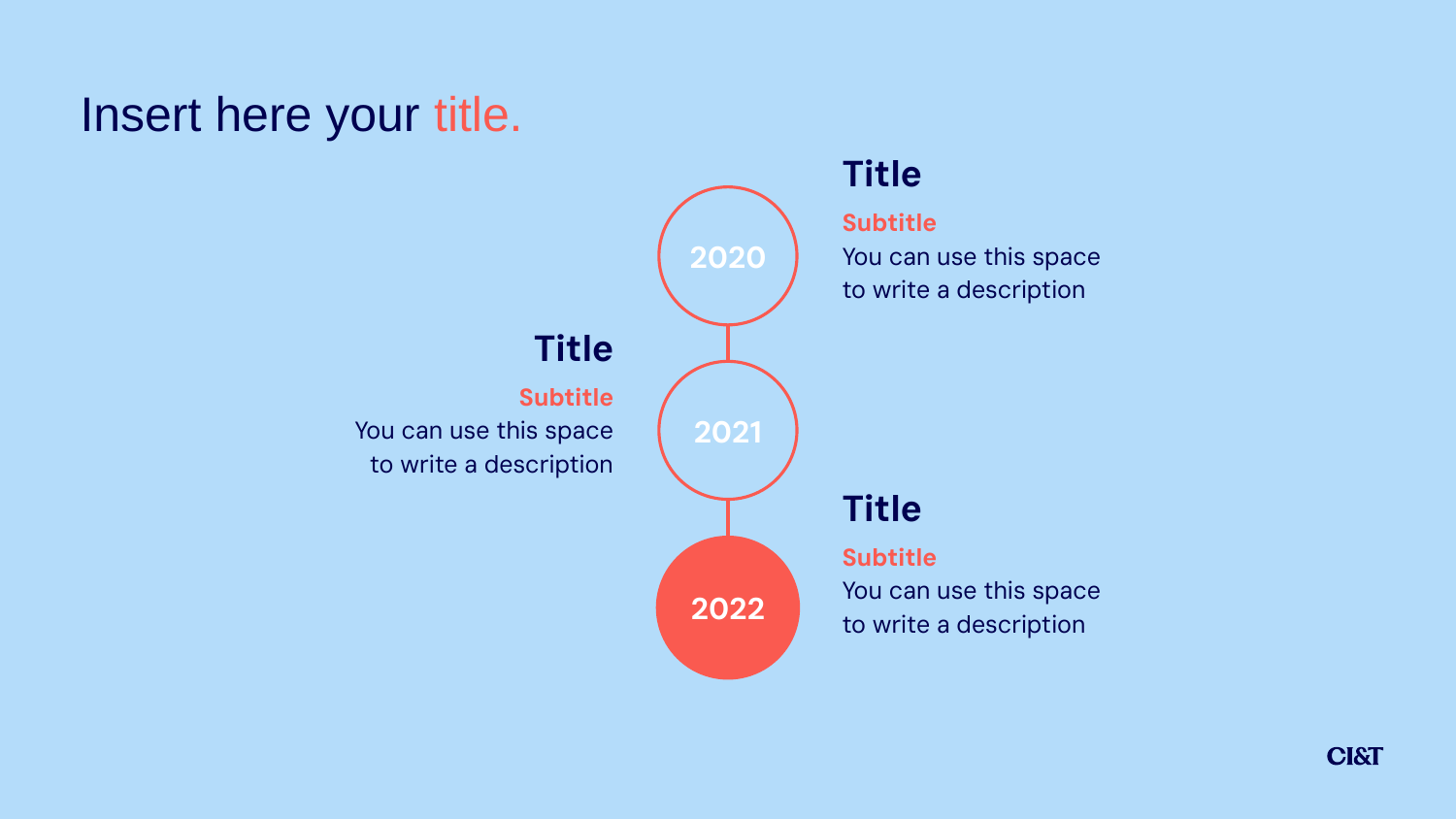

Insert here your title.
Title
2020
Subtitle
You can use this space to write a description
Title
2021
Subtitle
You can use this space to write a description
Title
Subtitle
You can use this space to write a description
2022